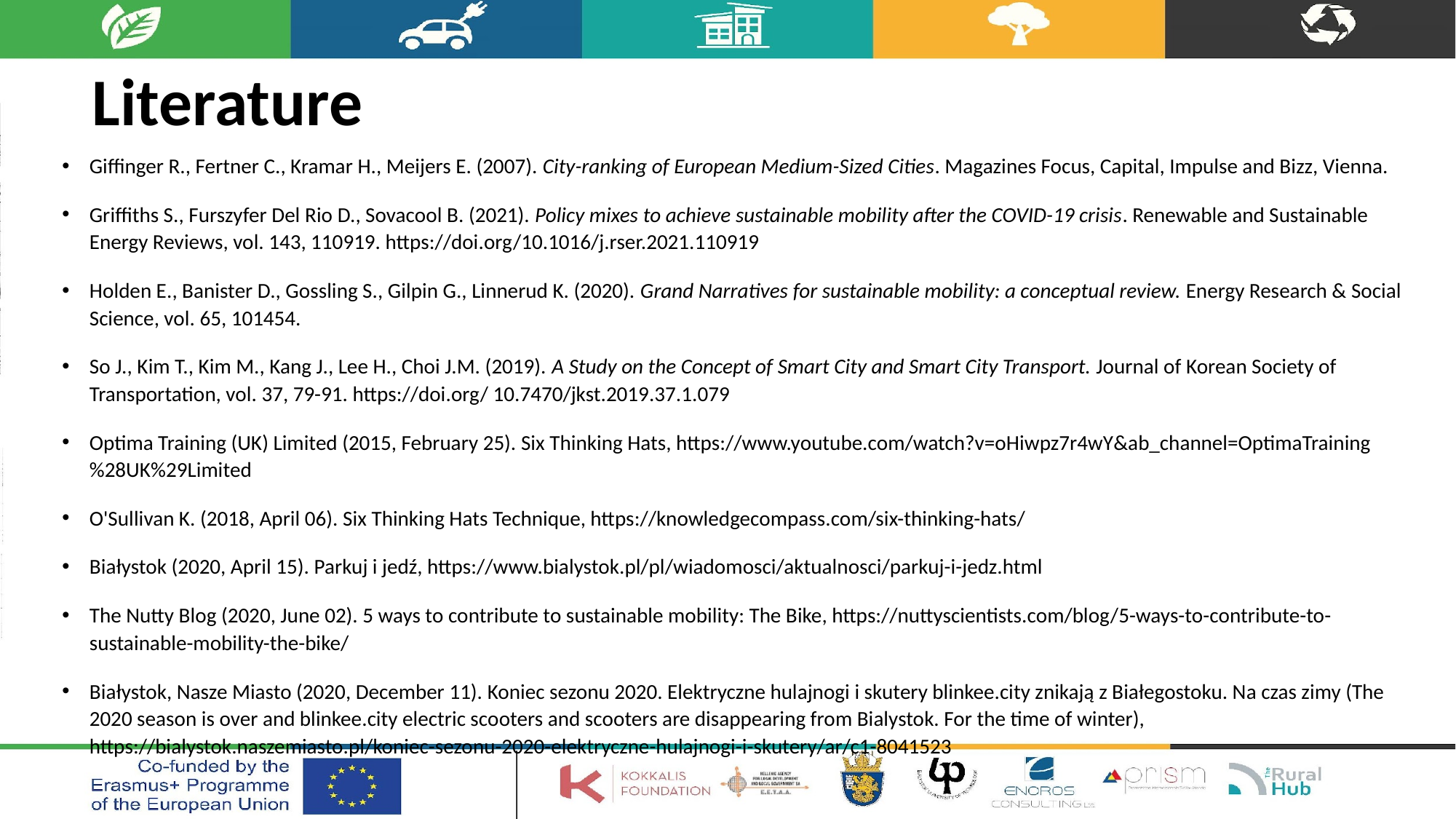

# Literature
Giffinger R., Fertner C., Kramar H., Meijers E. (2007). City-ranking of European Medium-Sized Cities. Magazines Focus, Capital, Impulse and Bizz, Vienna.
Griffiths S., Furszyfer Del Rio D., Sovacool B. (2021). Policy mixes to achieve sustainable mobility after the COVID-19 crisis. Renewable and Sustainable Energy Reviews, vol. 143, 110919. https://doi.org/10.1016/j.rser.2021.110919
Holden E., Banister D., Gossling S., Gilpin G., Linnerud K. (2020). Grand Narratives for sustainable mobility: a conceptual review. Energy Research & Social Science, vol. 65, 101454.
So J., Kim T., Kim M., Kang J., Lee H., Choi J.M. (2019). A Study on the Concept of Smart City and Smart City Transport. Journal of Korean Society of Transportation, vol. 37, 79-91. https://doi.org/ 10.7470/jkst.2019.37.1.079
Optima Training (UK) Limited (2015, February 25). Six Thinking Hats, https://www.youtube.com/watch?v=oHiwpz7r4wY&ab_channel=OptimaTraining%28UK%29Limited
O'Sullivan K. (2018, April 06). Six Thinking Hats Technique, https://knowledgecompass.com/six-thinking-hats/
Białystok (2020, April 15). Parkuj i jedź, https://www.bialystok.pl/pl/wiadomosci/aktualnosci/parkuj-i-jedz.html
The Nutty Blog (2020, June 02). 5 ways to contribute to sustainable mobility: The Bike, https://nuttyscientists.com/blog/5-ways-to-contribute-to-sustainable-mobility-the-bike/
Białystok, Nasze Miasto (2020, December 11). Koniec sezonu 2020. Elektryczne hulajnogi i skutery blinkee.city znikają z Białegostoku. Na czas zimy (The 2020 season is over and blinkee.city electric scooters and scooters are disappearing from Bialystok. For the time of winter), https://bialystok.naszemiasto.pl/koniec-sezonu-2020-elektryczne-hulajnogi-i-skutery/ar/c1-8041523